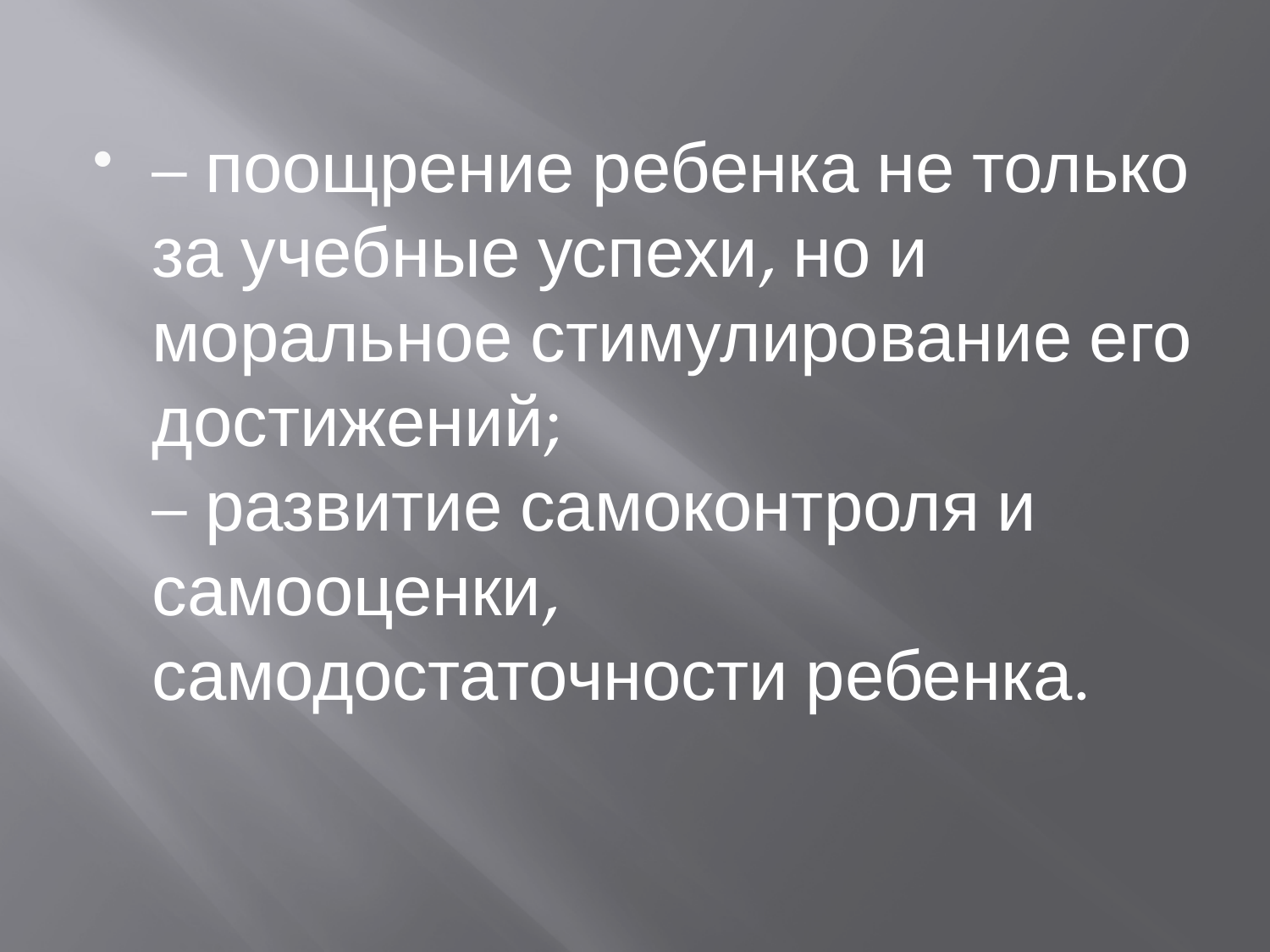

#
– поощрение ребенка не только за учебные успехи, но и моральное стимулирование его достижений;
– развитие самоконтроля и самооценки, самодостаточности ребенка.